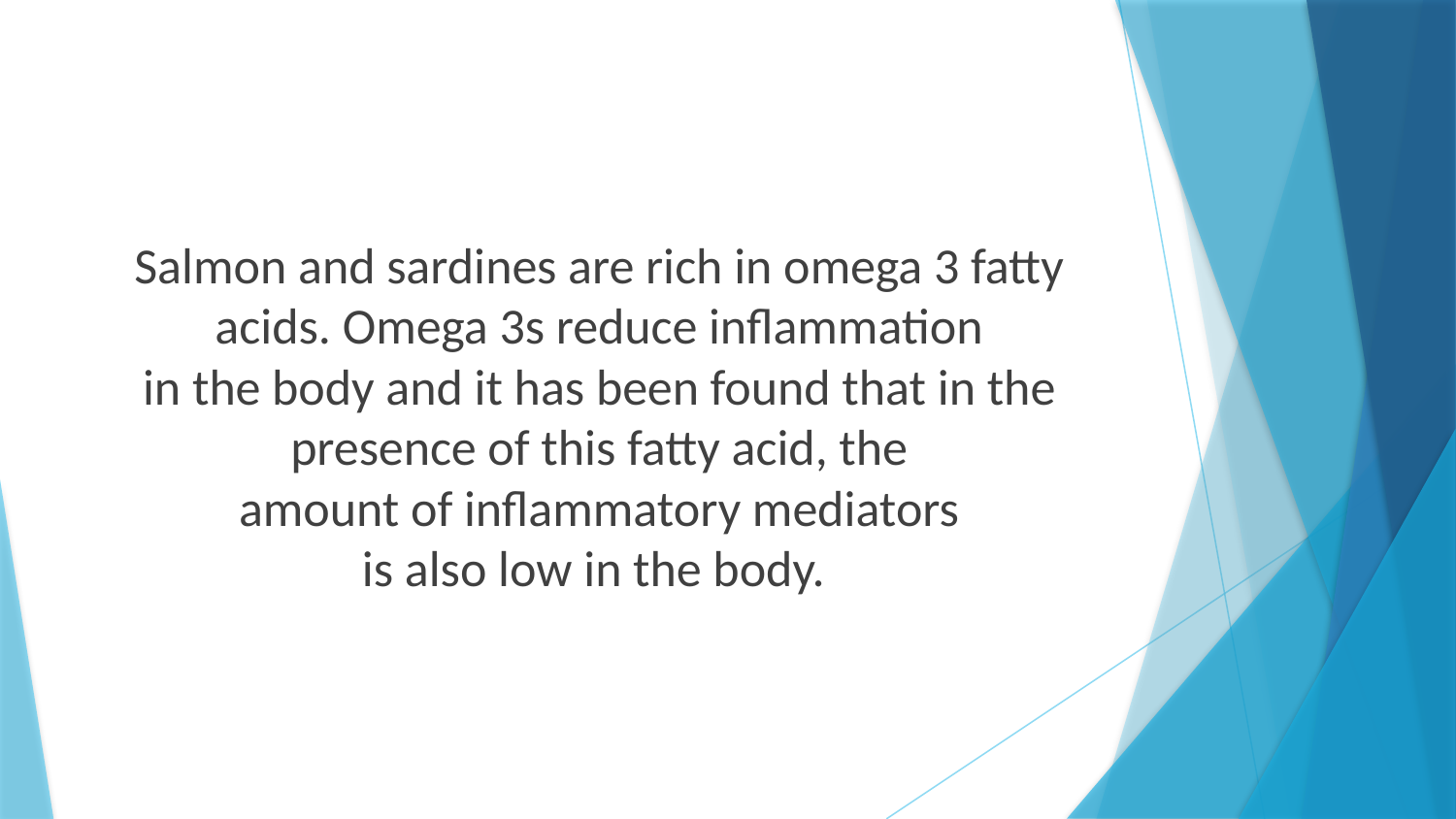

Salmon and sardines are rich in omega 3 fatty acids. Omega 3s reduce inflammation
in the body and it has been found that in the presence of this fatty acid, the
amount of inflammatory mediators
is also low in the body.